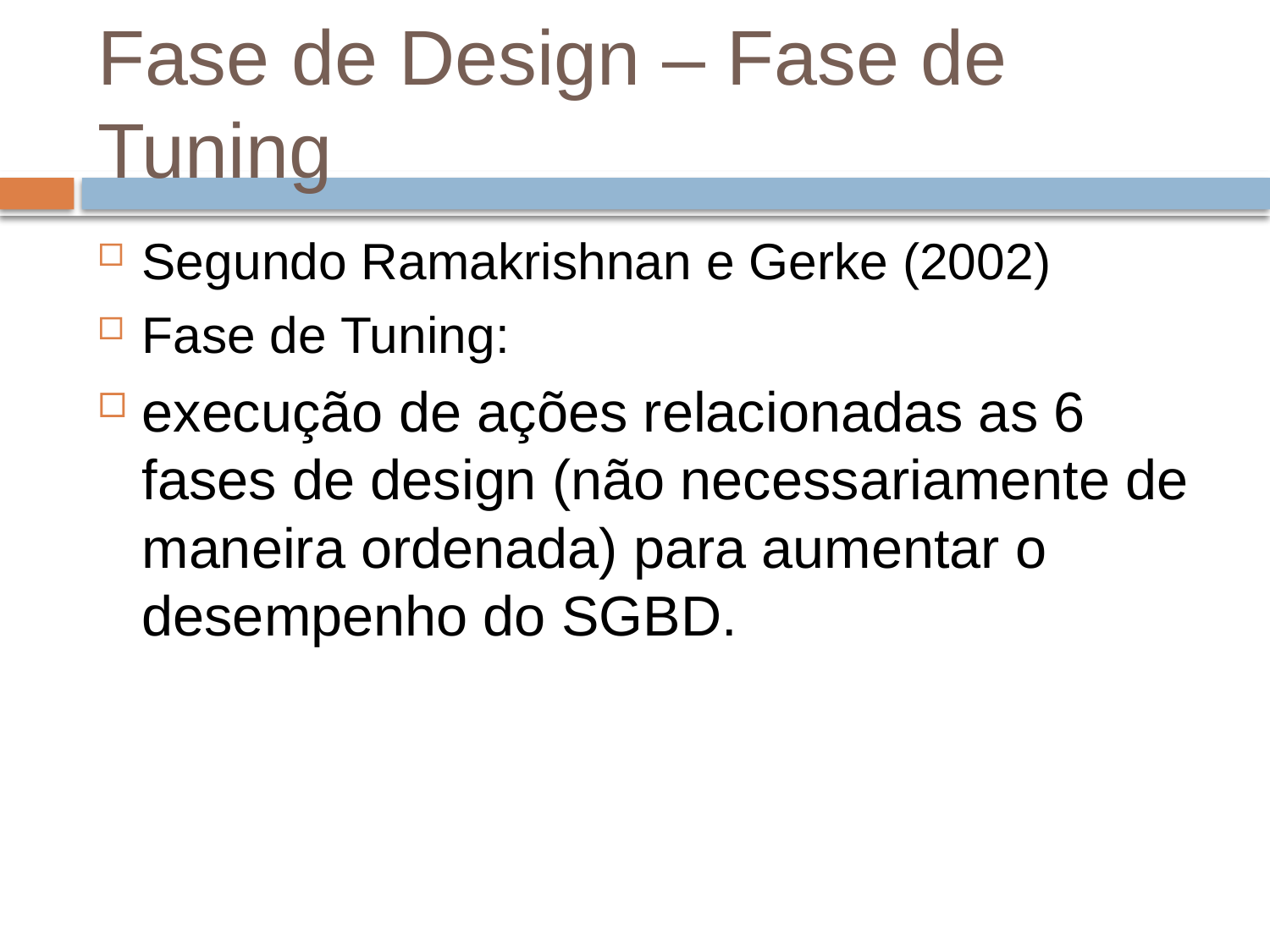

# Fase de Design – Fase de Tuning
Segundo Ramakrishnan e Gerke (2002)
Fase de Tuning:
execução de ações relacionadas as 6 fases de design (não necessariamente de maneira ordenada) para aumentar o desempenho do SGBD.